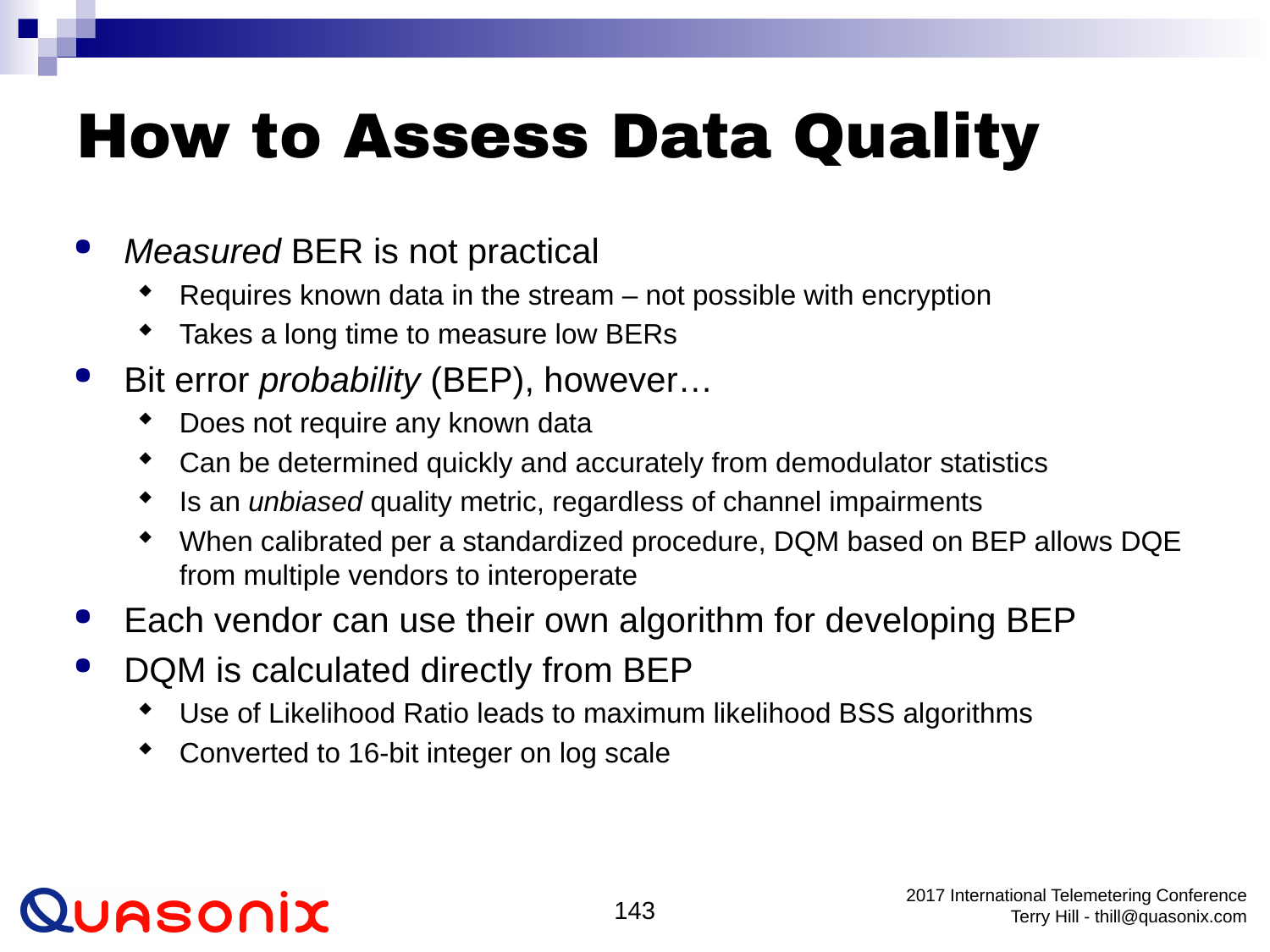

# How to Assess Data Quality
Measured BER is not practical
Requires known data in the stream – not possible with encryption
Takes a long time to measure low BERs
Bit error probability (BEP), however…
Does not require any known data
Can be determined quickly and accurately from demodulator statistics
Is an unbiased quality metric, regardless of channel impairments
When calibrated per a standardized procedure, DQM based on BEP allows DQE from multiple vendors to interoperate
Each vendor can use their own algorithm for developing BEP
DQM is calculated directly from BEP
Use of Likelihood Ratio leads to maximum likelihood BSS algorithms
Converted to 16-bit integer on log scale